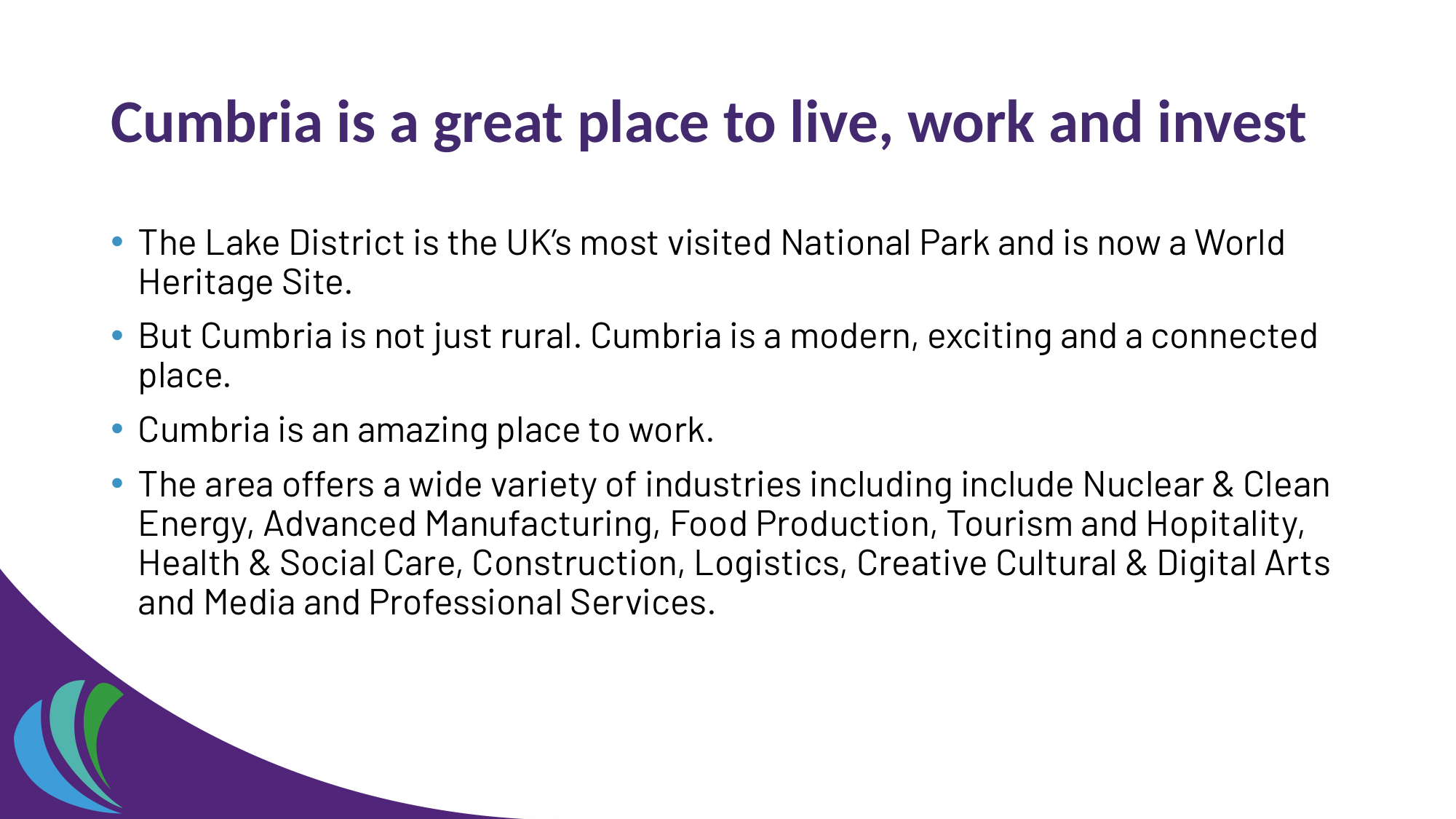

# Cumbria is a great place to live, work and invest
The Lake District is the UK’s most visited National Park and is now a World Heritage Site.
But Cumbria is not just rural. Cumbria is a modern, exciting and a connected place.
Cumbria is an amazing place to work.
The area offers a wide variety of industries including include Nuclear & Clean Energy, Advanced Manufacturing, Food Production, Tourism and Hopitality, Health & Social Care, Construction, Logistics, Creative Cultural & Digital Arts and Media and Professional Services.